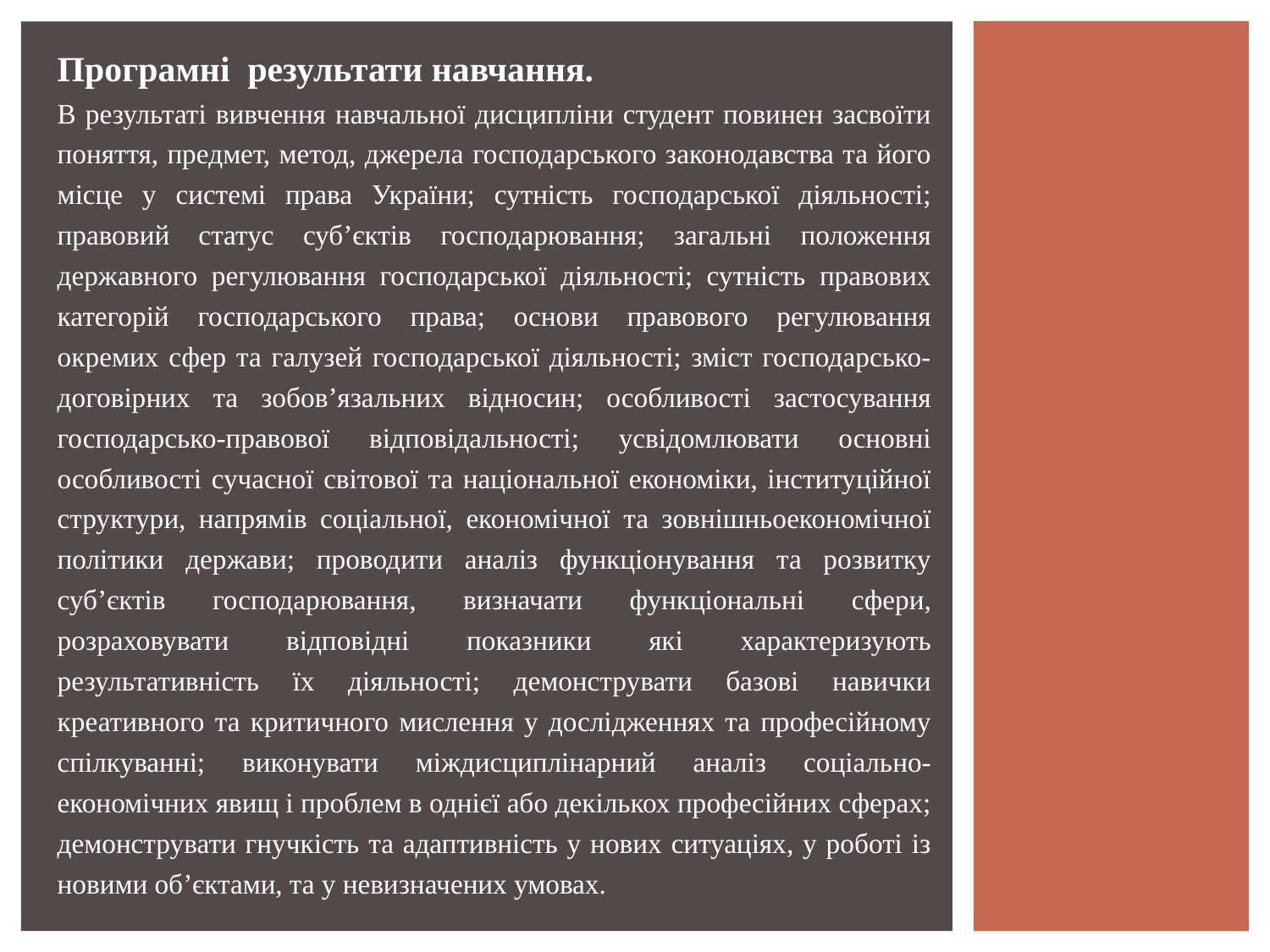

Програмні  результати навчання.
В результаті вивчення навчальної дисципліни студент повинен засвоїти поняття, предмет, метод, джерела господарського законодавства та його місце у системі права України; сутність господарської діяльності; правовий статус суб’єктів господарювання; загальні положення державного регулювання господарської діяльності; сутність правових категорій господарського права; основи правового регулювання окремих сфер та галузей господарської діяльності; зміст господарсько-договірних та зобов’язальних відносин; особливості застосування господарсько-правової відповідальності; усвідомлювати основні особливості сучасної світової та національної економіки, інституційної структури, напрямів соціальної, економічної та зовнішньоекономічної політики держави; проводити аналіз функціонування та розвитку суб’єктів господарювання, визначати функціональні сфери, розраховувати відповідні показники які характеризують результативність їх діяльності; демонструвати базові навички креативного та критичного мислення у дослідженнях та професійному спілкуванні; виконувати міждисциплінарний аналіз соціально-економічних явищ і проблем в однієї або декількох професійних сферах; демонструвати гнучкість та адаптивність у нових ситуаціях, у роботі із новими об’єктами, та у невизначених умовах.